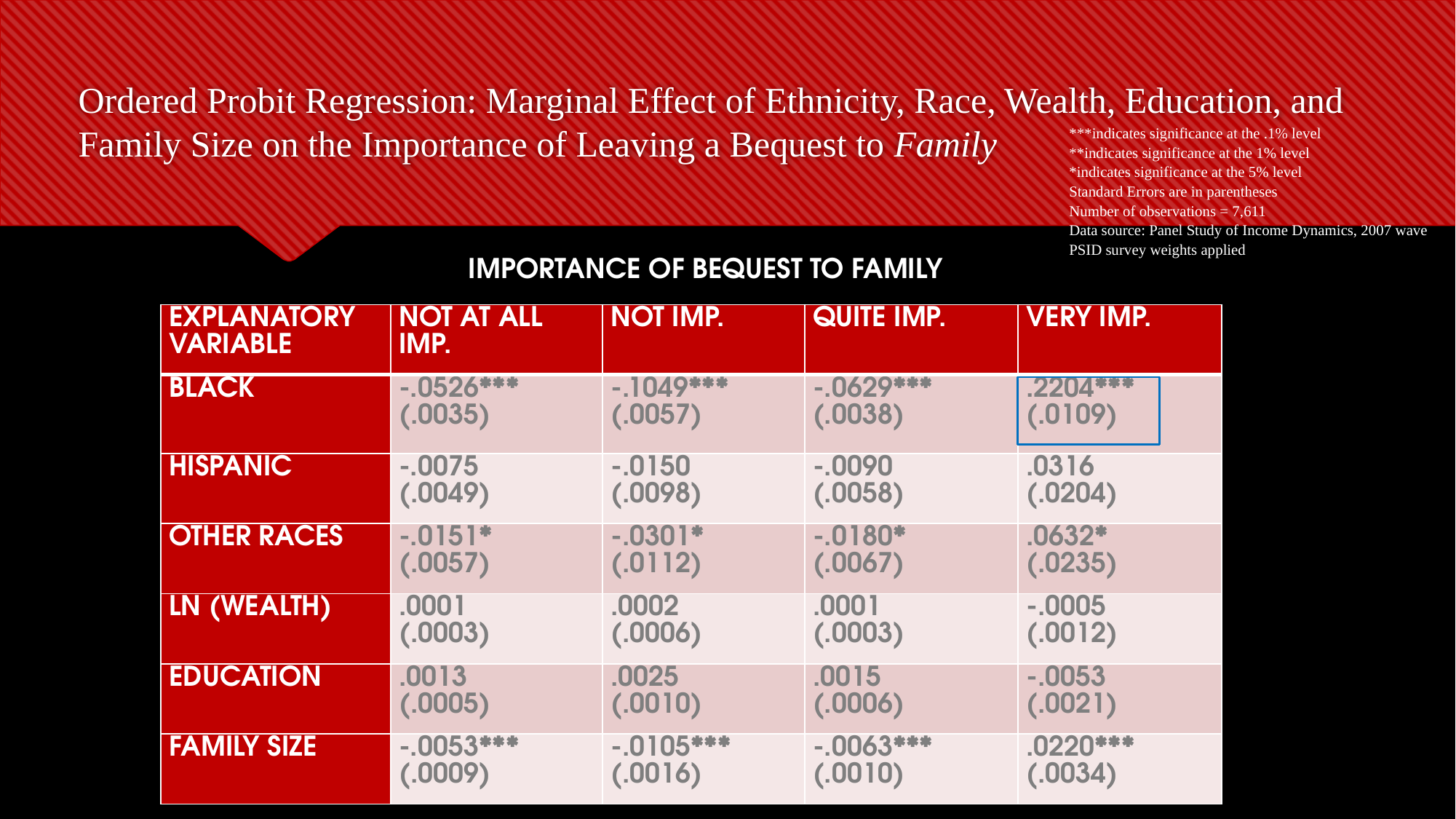

# Ordered Probit Regression: Marginal Effect of Ethnicity, Race, Wealth, Education, and Family Size on the Importance of Leaving a Bequest to Family
***indicates significance at the .1% level
**indicates significance at the 1% level
*indicates significance at the 5% level
Standard Errors are in parentheses
Number of observations = 7,611
Data source: Panel Study of Income Dynamics, 2007 wave
PSID survey weights applied
IMPORTANCE OF BEQUEST TO FAMILY
| Explanatory Variable | Not at all Imp. | Not Imp. | Quite Imp. | Very Imp. |
| --- | --- | --- | --- | --- |
| Black | -.0526\*\*\* (.0035) | -.1049\*\*\* (.0057) | -.0629\*\*\* (.0038) | .2204\*\*\* (.0109) |
| Hispanic | -.0075 (.0049) | -.0150 (.0098) | -.0090 (.0058) | .0316 (.0204) |
| Other Races | -.0151\* (.0057) | -.0301\* (.0112) | -.0180\* (.0067) | .0632\* (.0235) |
| Ln (Wealth) | .0001 (.0003) | .0002 (.0006) | .0001 (.0003) | -.0005 (.0012) |
| Education | .0013 (.0005) | .0025 (.0010) | .0015 (.0006) | -.0053 (.0021) |
| FAMILY SIZE | -.0053\*\*\* (.0009) | -.0105\*\*\* (.0016) | -.0063\*\*\* (.0010) | .0220\*\*\* (.0034) |